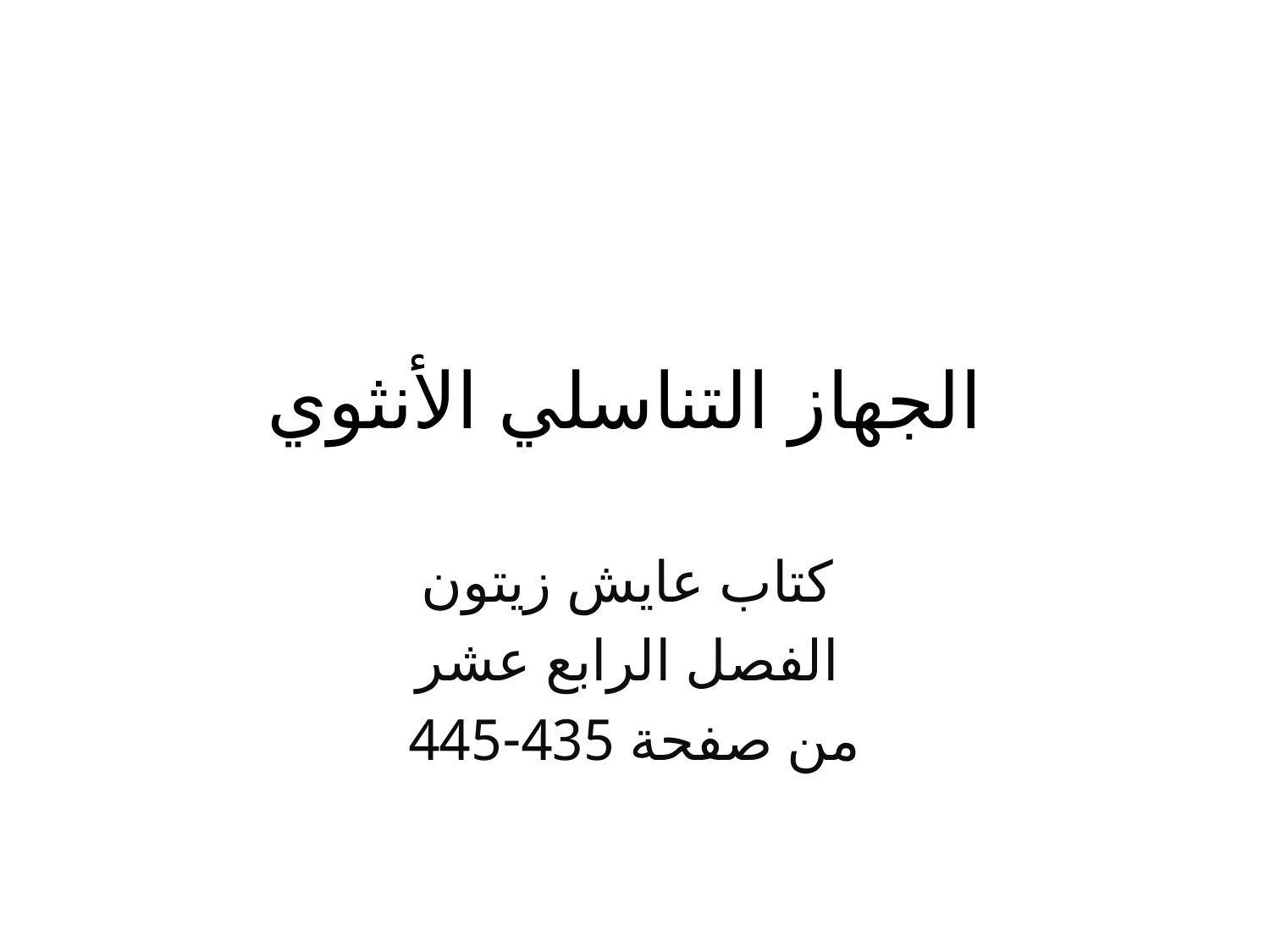

# الجهاز التناسلي الأنثوي
كتاب عايش زيتون
الفصل الرابع عشر
من صفحة 435-445